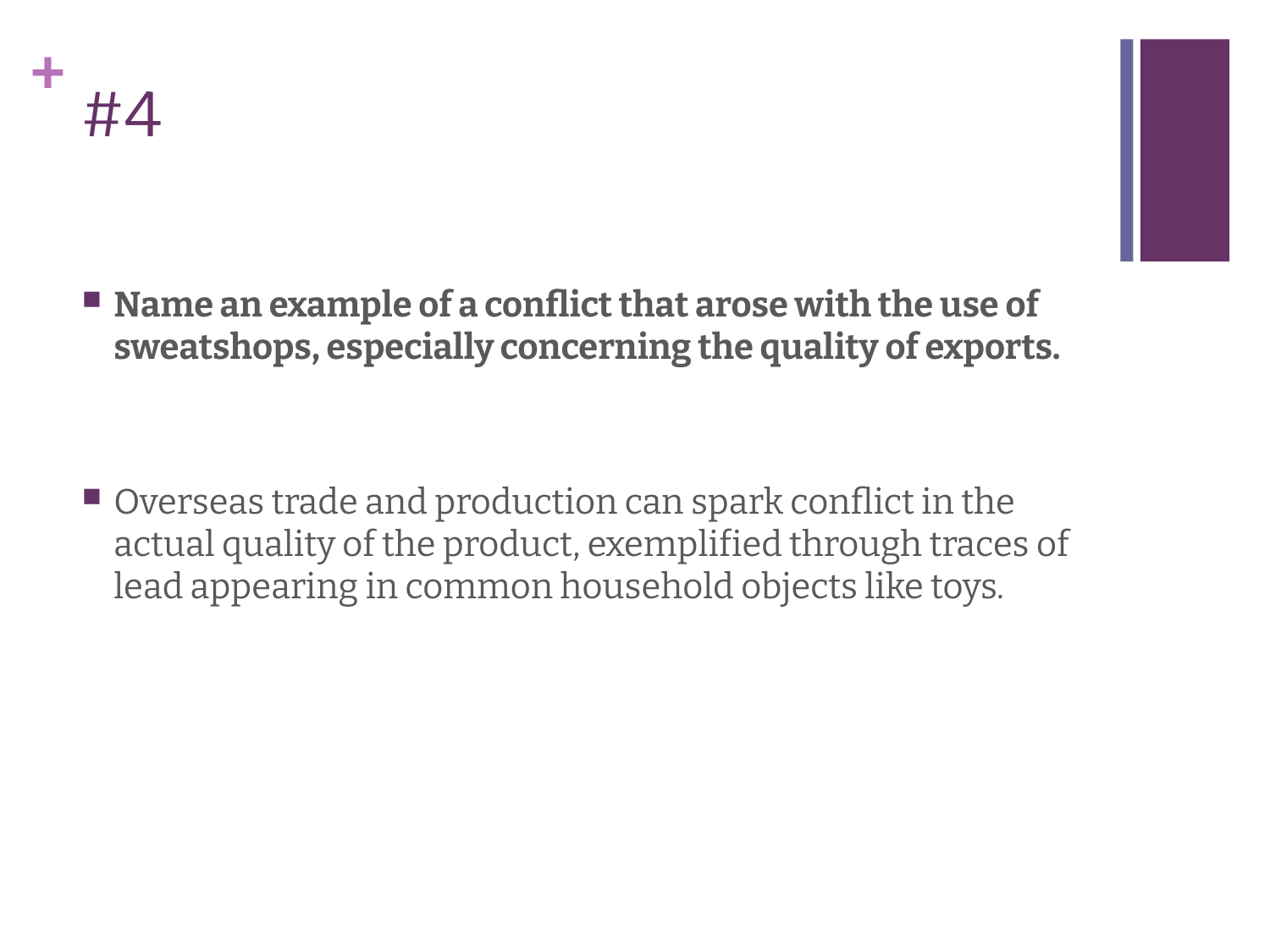

# #4
Name an example of a conflict that arose with the use of sweatshops, especially concerning the quality of exports.

Overseas trade and production can spark conflict in the actual quality of the product, exemplified through traces of lead appearing in common household objects like toys.